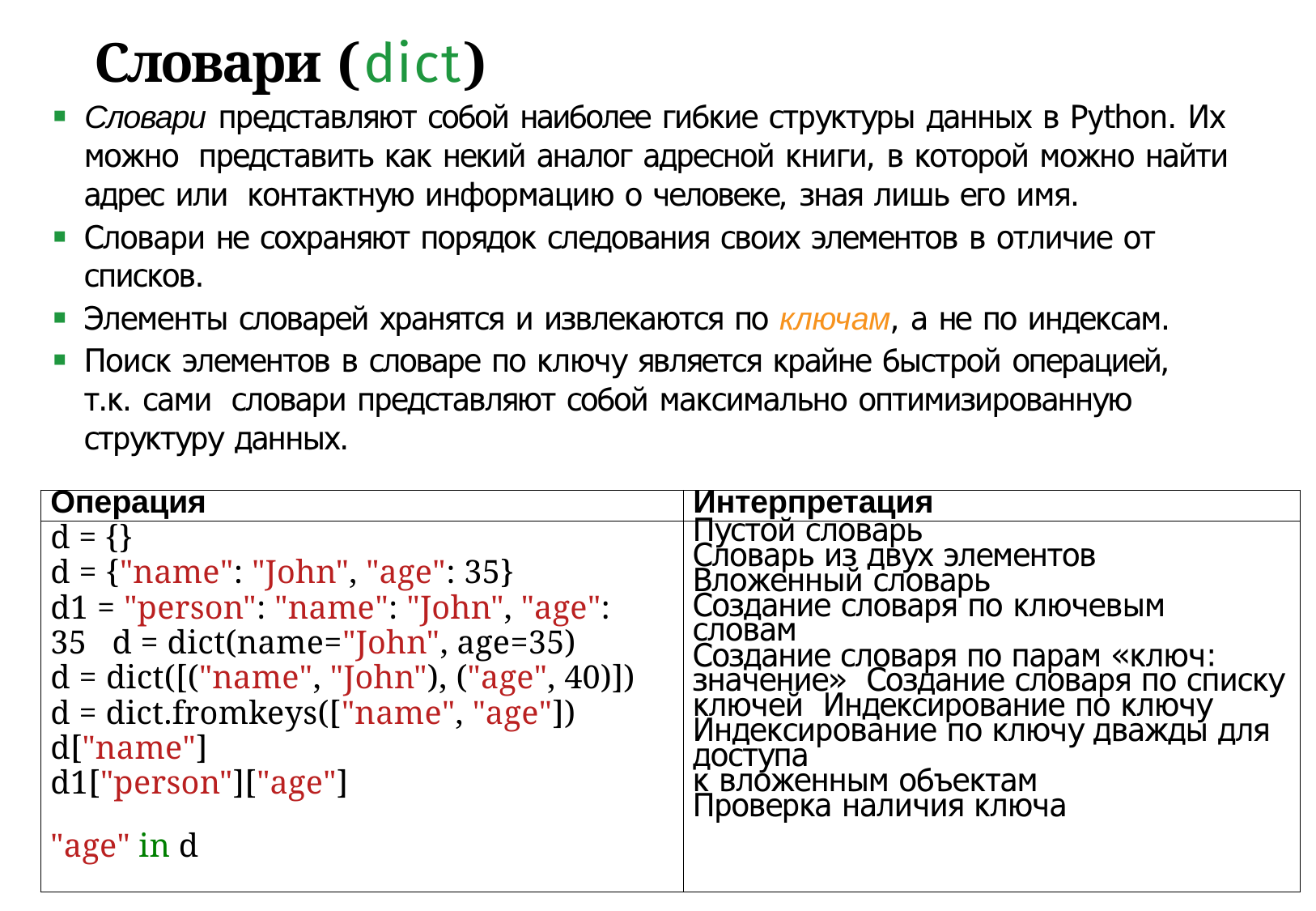

# Словари (dict)
Словари представляют собой наиболее гибкие структуры данных в Python. Их можно  представить как некий аналог адресной книги, в которой можно найти адрес или  контактную информацию о человеке, зная лишь его имя.
Словари не сохраняют порядок следования своих элементов в отличие от списков.
Элементы словарей хранятся и извлекаются по ключам, а не по индексам.
Поиск элементов в словаре по ключу является крайне быстрой операцией, т.к. сами  словари представляют собой максимально оптимизированную структуру данных.
| Операция | Интерпретация |
| --- | --- |
| d = {} d = {"name": "John", "age": 35} d1 = "person": "name": "John", "age": 35 d = dict(name="John", age=35) d = dict([("name", "John"), ("age", 40)]) d = dict.fromkeys(["name", "age"]) d["name"] d1["person"]["age"] "age" in d | Пустой словарь Словарь из двух элементов Вложенный словарь Создание словаря по ключевым словам Создание словаря по парам «ключ: значение» Создание словаря по списку ключей Индексирование по ключу Индексирование по ключу дважды для доступа к вложенным объектам Проверка наличия ключа |